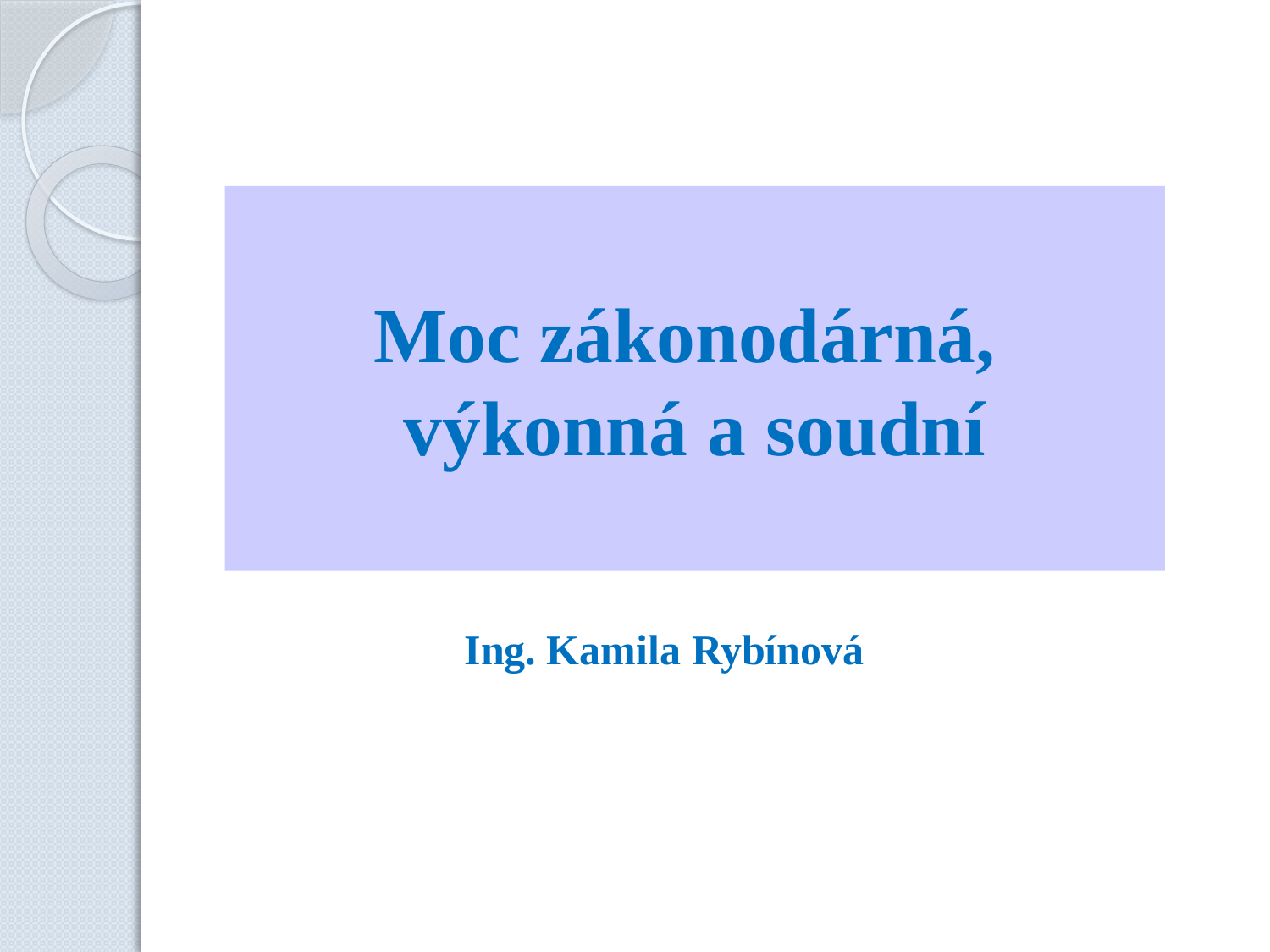

Moc zákonodárná,
výkonná a soudní

Ing. Kamila Rybínová